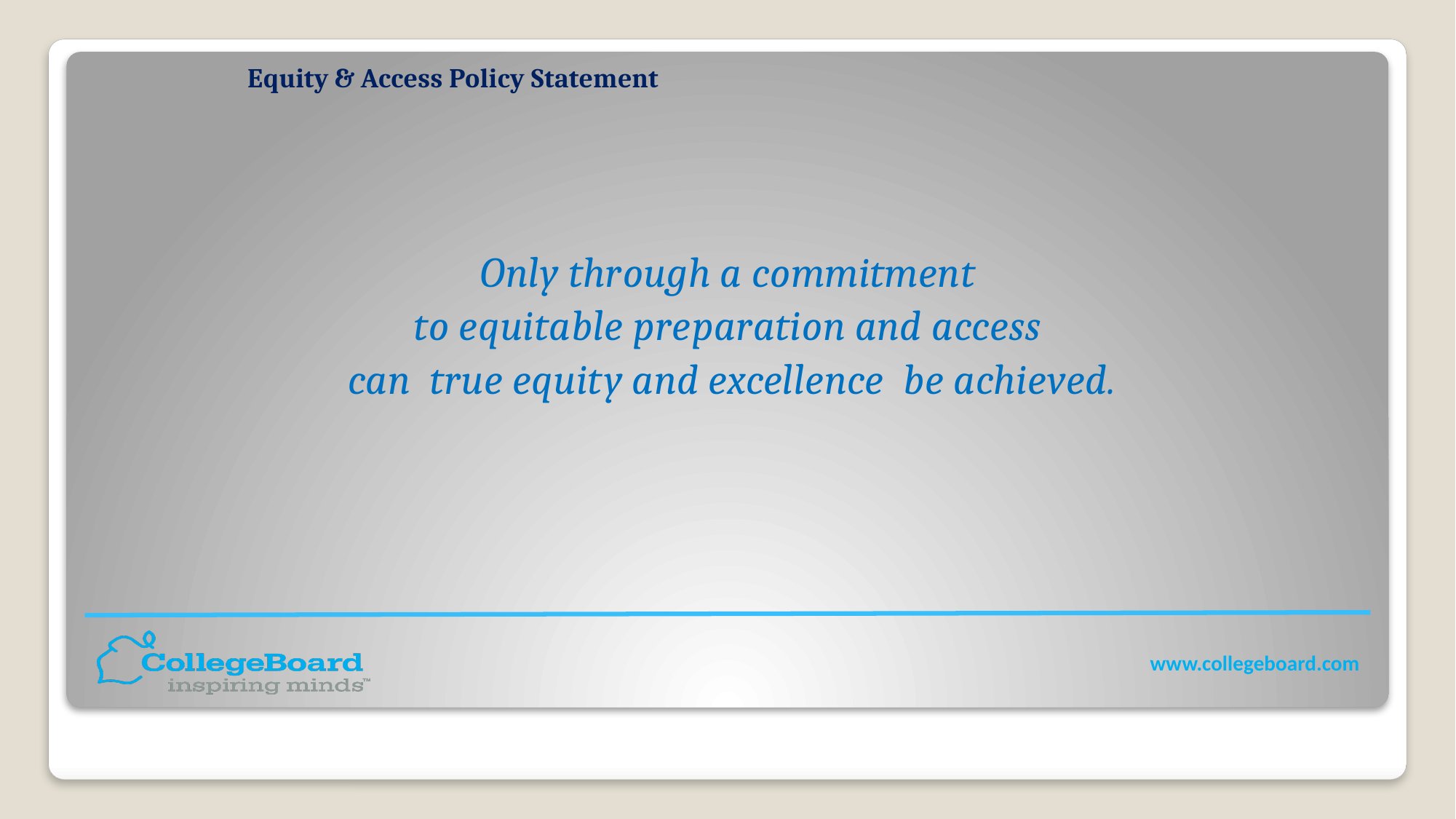

# Equity & Access Policy Statement
Only through a commitment
to equitable preparation and access
can  true equity and excellence  be achieved.